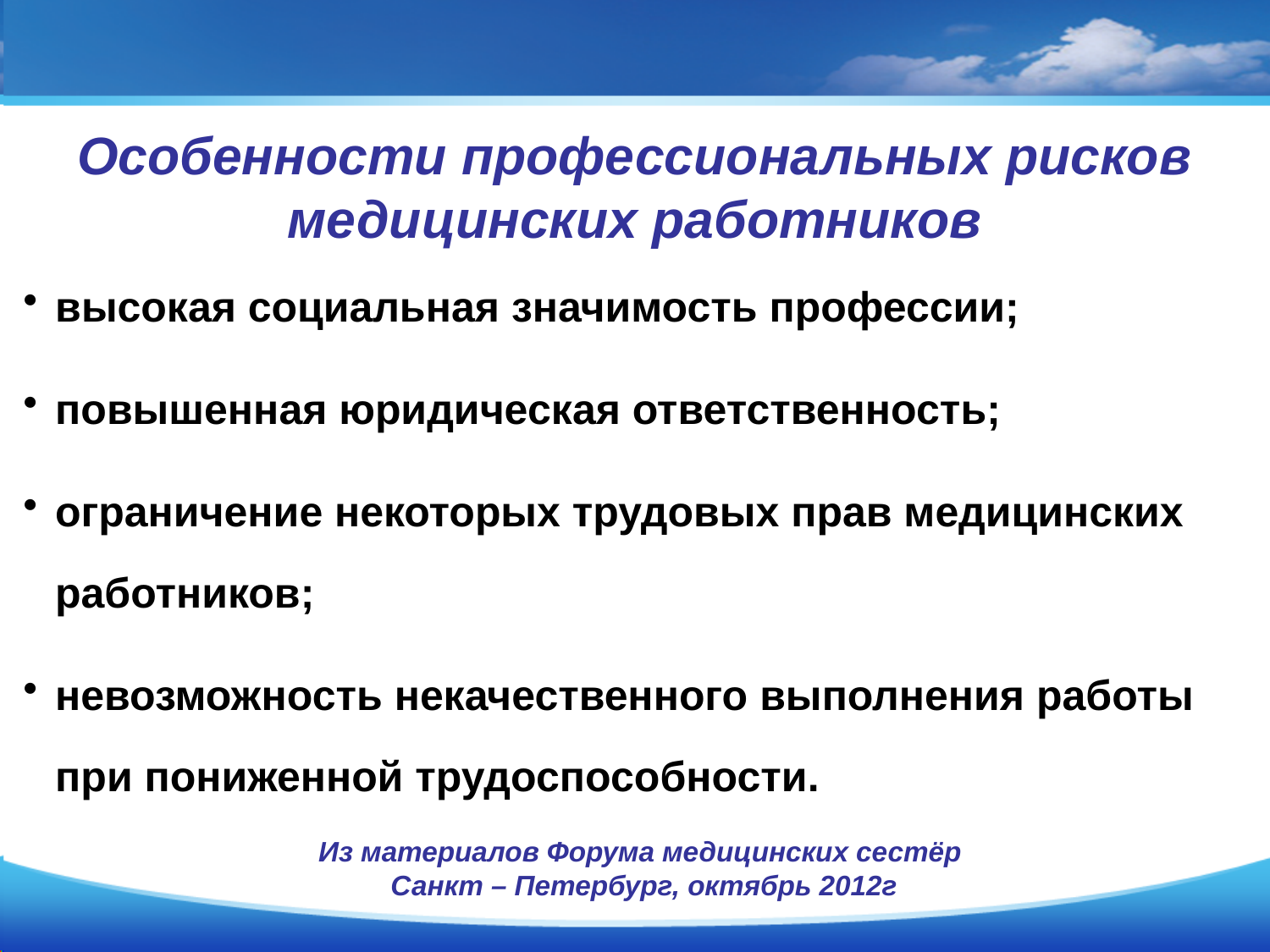

# Особенности профессиональных рисков медицинских работников
высокая социальная значимость профессии;
повышенная юридическая ответственность;
ограничение некоторых трудовых прав медицинских работников;
невозможность некачественного выполнения работы при пониженной трудоспособности.
Из материалов Форума медицинских сестёр
 Санкт – Петербург, октябрь 2012г